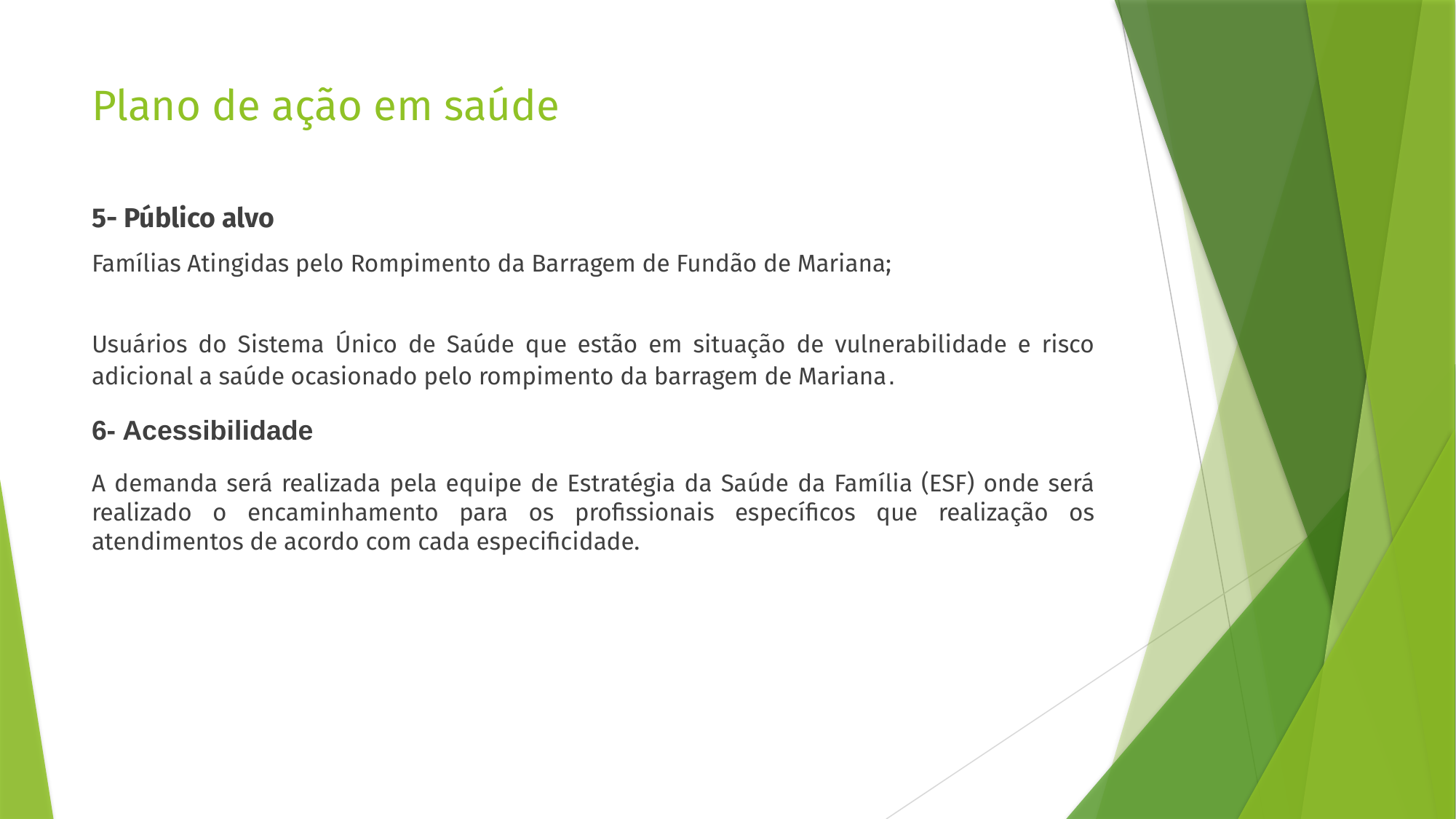

# Plano de ação em saúde
5- Público alvo
Famílias Atingidas pelo Rompimento da Barragem de Fundão de Mariana;

Usuários do Sistema Único de Saúde que estão em situação de vulnerabilidade e risco adicional a saúde ocasionado pelo rompimento da barragem de Mariana.
6- Acessibilidade
A demanda será realizada pela equipe de Estratégia da Saúde da Família (ESF) onde será realizado o encaminhamento para os profissionais específicos que realização os atendimentos de acordo com cada especificidade.